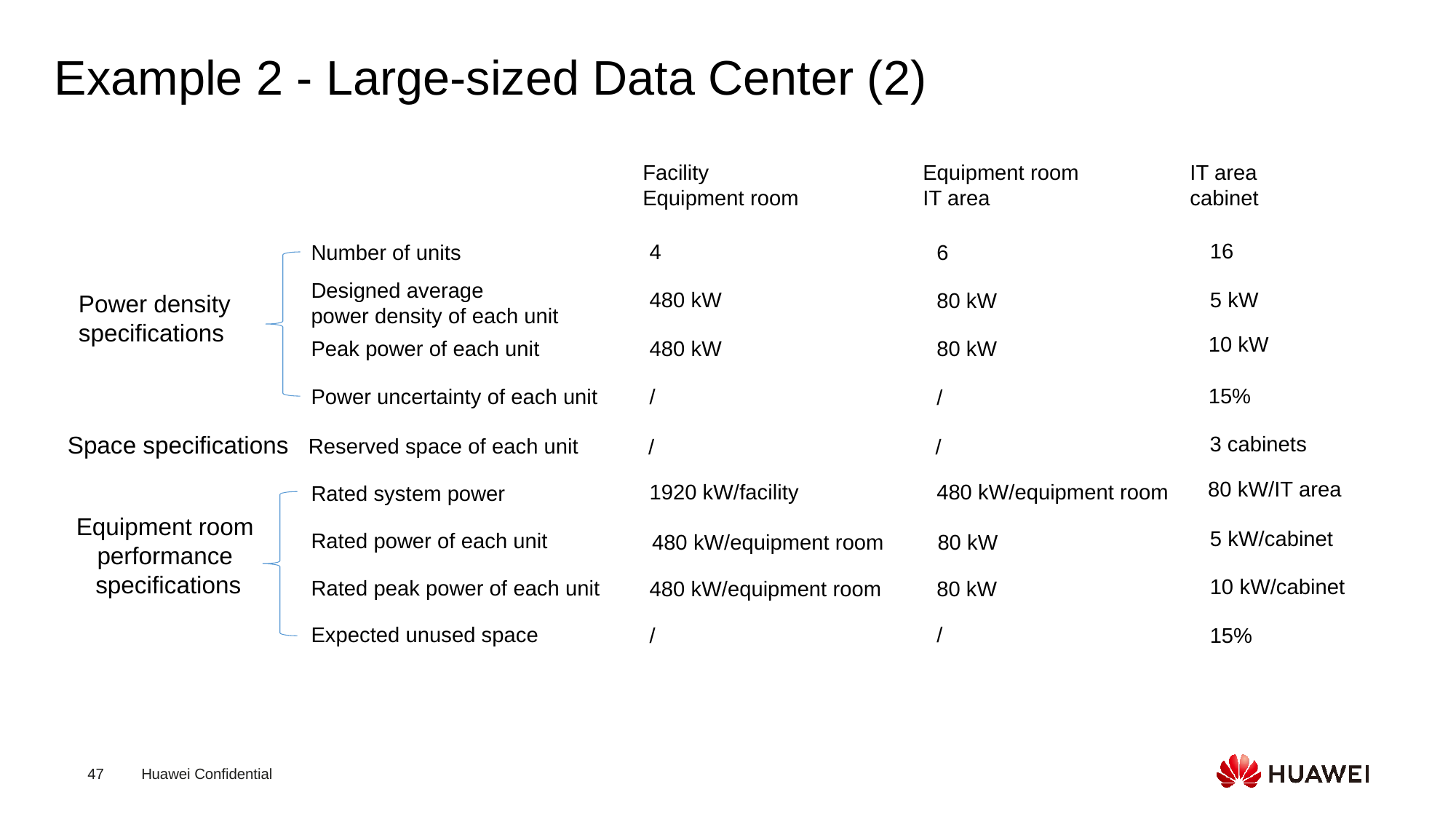

# Example 2 - Large-sized Data Center (2)
Facility
Equipment room
Equipment room
IT area
IT area
cabinet
16
5 kW
10 kW
15%
3 cabinets
80 kW/IT area
5 kW/cabinet
10 kW/cabinet
15%
4
Number of units
Designed average
power density of each unit
Peak power of each unit
Power uncertainty of each unit

Space specifications
Reserved space of each unit
Rated system power
Rated power of each unit
Rated peak power of each unit
Expected unused space

480 kW
480 kW
/
/
1920 kW/facility
480 kW/equipment room
480 kW/equipment room
/
6
80 kW
80 kW
/
/
480 kW/equipment room
80 kW
80 kW
/
Power density
specifications
Equipment room
performance
specifications